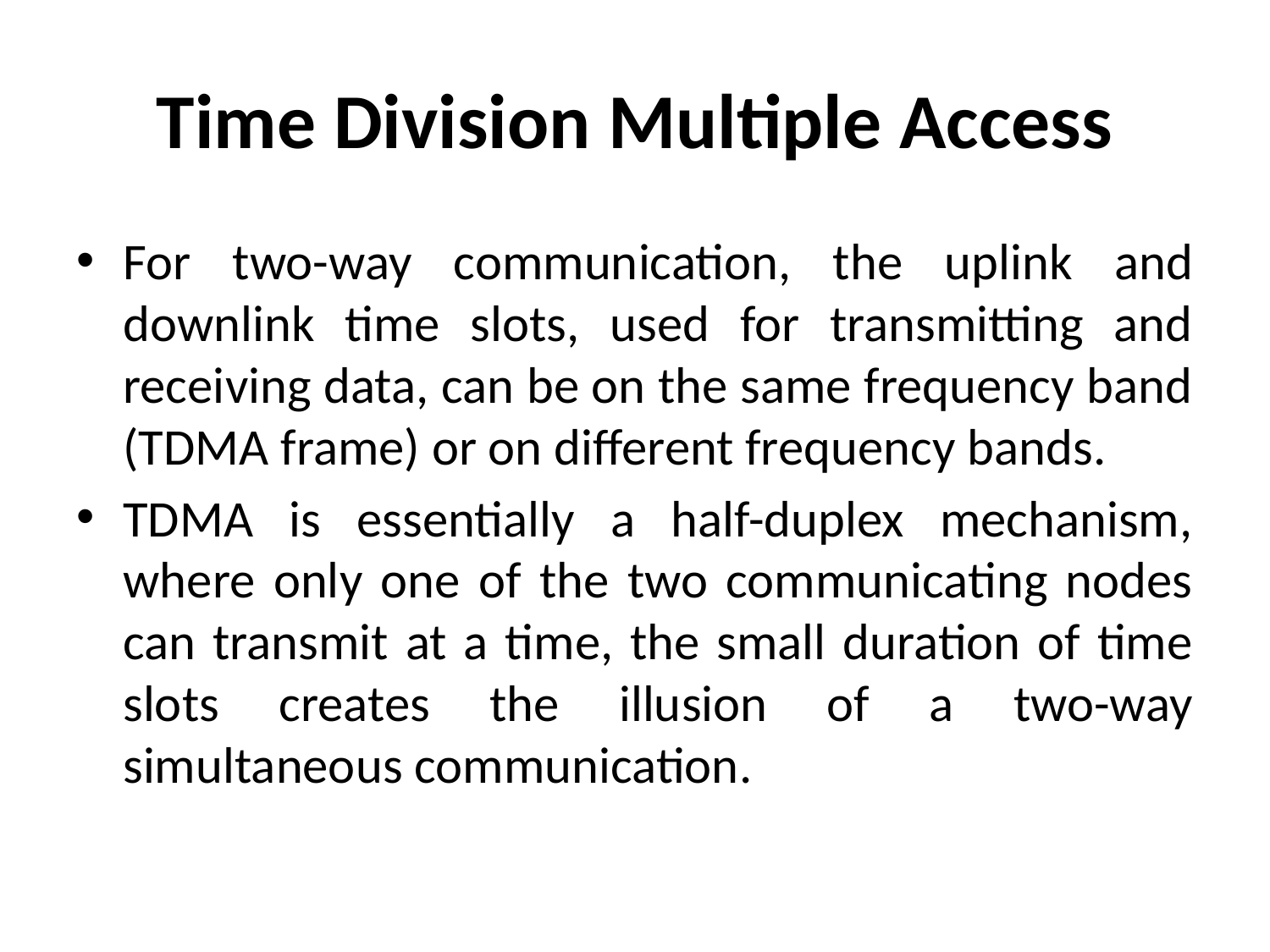

# Time Division Multiple Access
For two-way communication, the uplink and downlink time slots, used for transmitting and receiving data, can be on the same frequency band (TDMA frame) or on different frequency bands.
TDMA is essentially a half-duplex mechanism, where only one of the two communicating nodes can transmit at a time, the small duration of time slots creates the illusion of a two-way simultaneous communication.